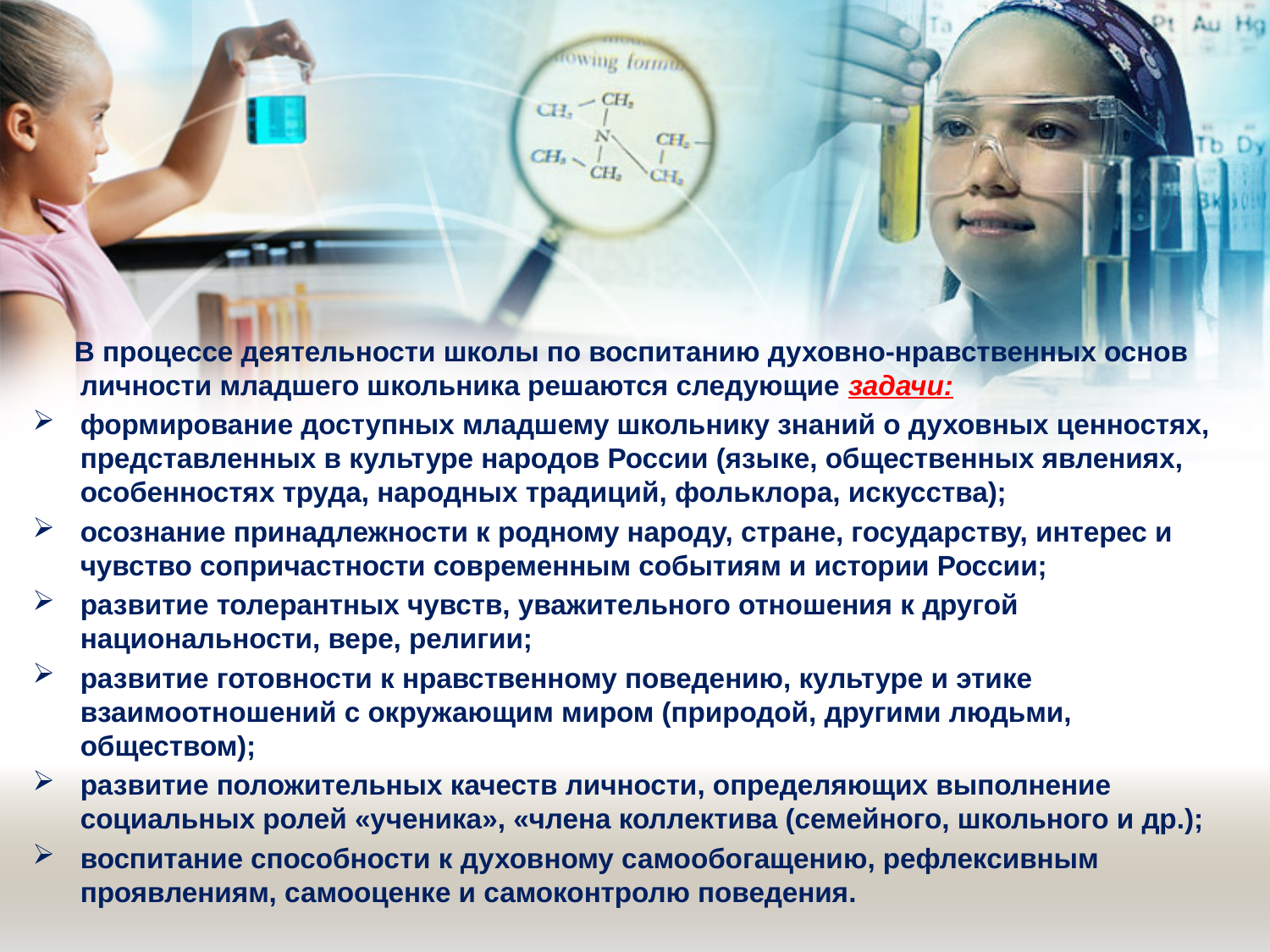

В процессе деятельности школы по воспитанию духовно-нравственных основ личности младшего школьника решаются следующие задачи:
формирование доступных младшему школьнику знаний о духовных ценностях, представленных в культуре народов России (языке, общественных явлениях, особенностях труда, народных традиций, фольклора, искусства);
осознание принадлежности к родному народу, стране, государству, интерес и чувство сопричастности современным событиям и истории России;
развитие толерантных чувств, уважительного отношения к другой национальности, вере, религии;
развитие готовности к нравственному поведению, культуре и этике взаимоотношений с окружающим миром (природой, другими людьми, обществом);
развитие положительных качеств личности, определяющих выполнение социальных ролей «ученика», «члена коллектива (семейного, школьного и др.);
воспитание способности к духовному самообогащению, рефлексивным проявлениям, самооценке и самоконтролю поведения.